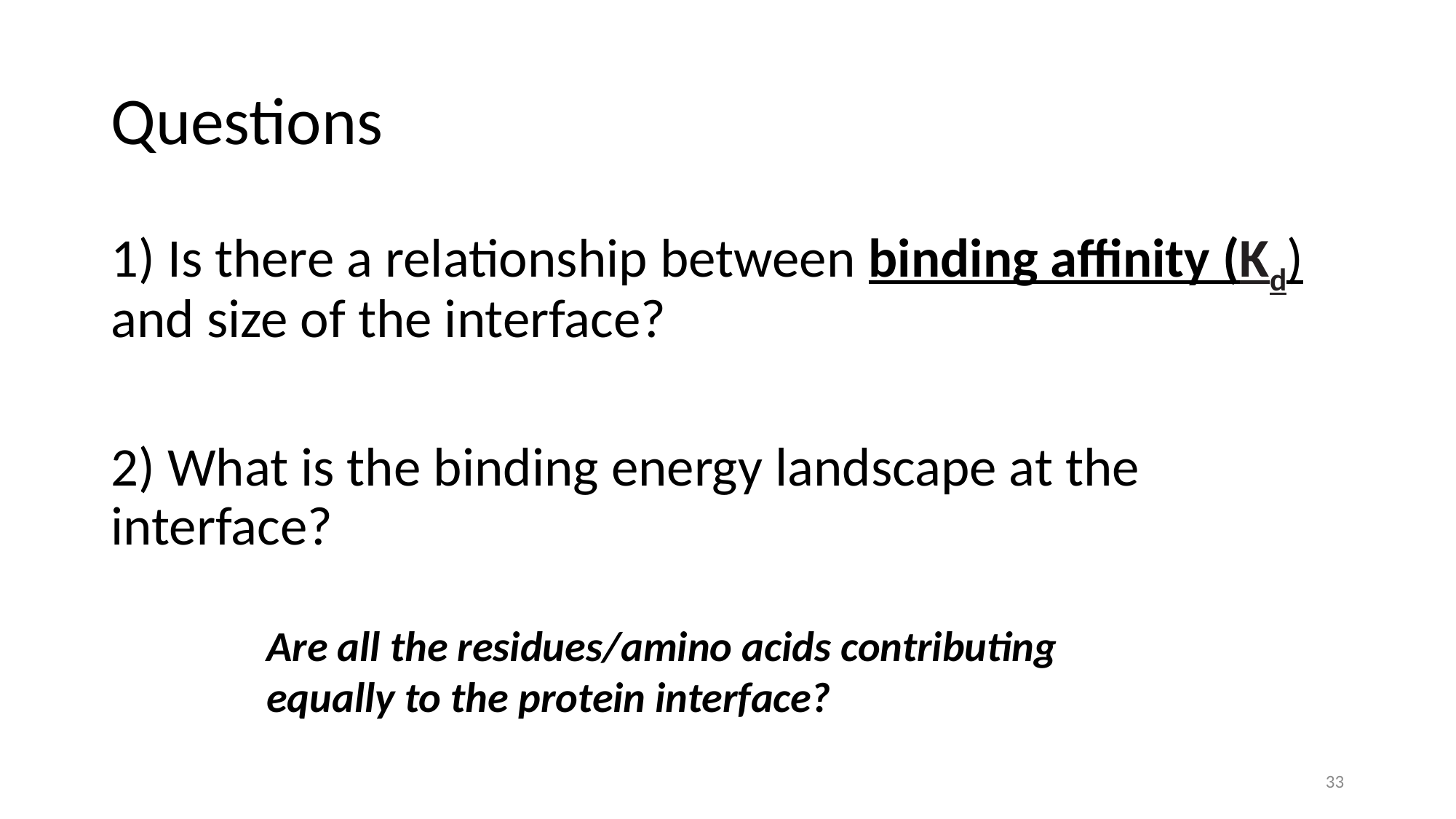

# Questions
1) Is there a relationship between binding affinity (Kd) and size of the interface?

2) What is the binding energy landscape at the interface?
Are all the residues/amino acids contributing equally to the protein interface?
33